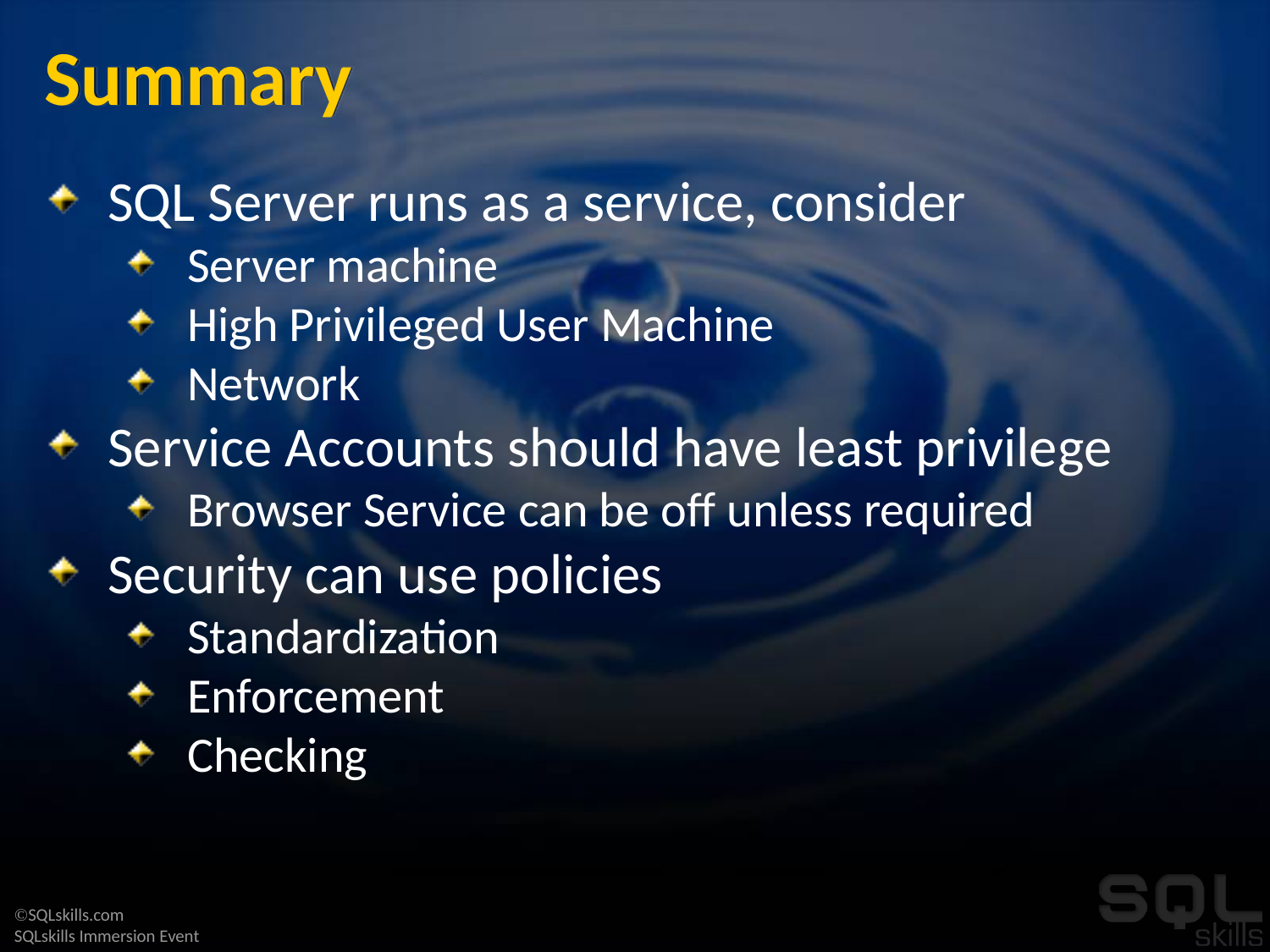

# Summary
SQL Server runs as a service, consider
Server machine
High Privileged User Machine
Network
Service Accounts should have least privilege
Browser Service can be off unless required
Security can use policies
Standardization
Enforcement
Checking